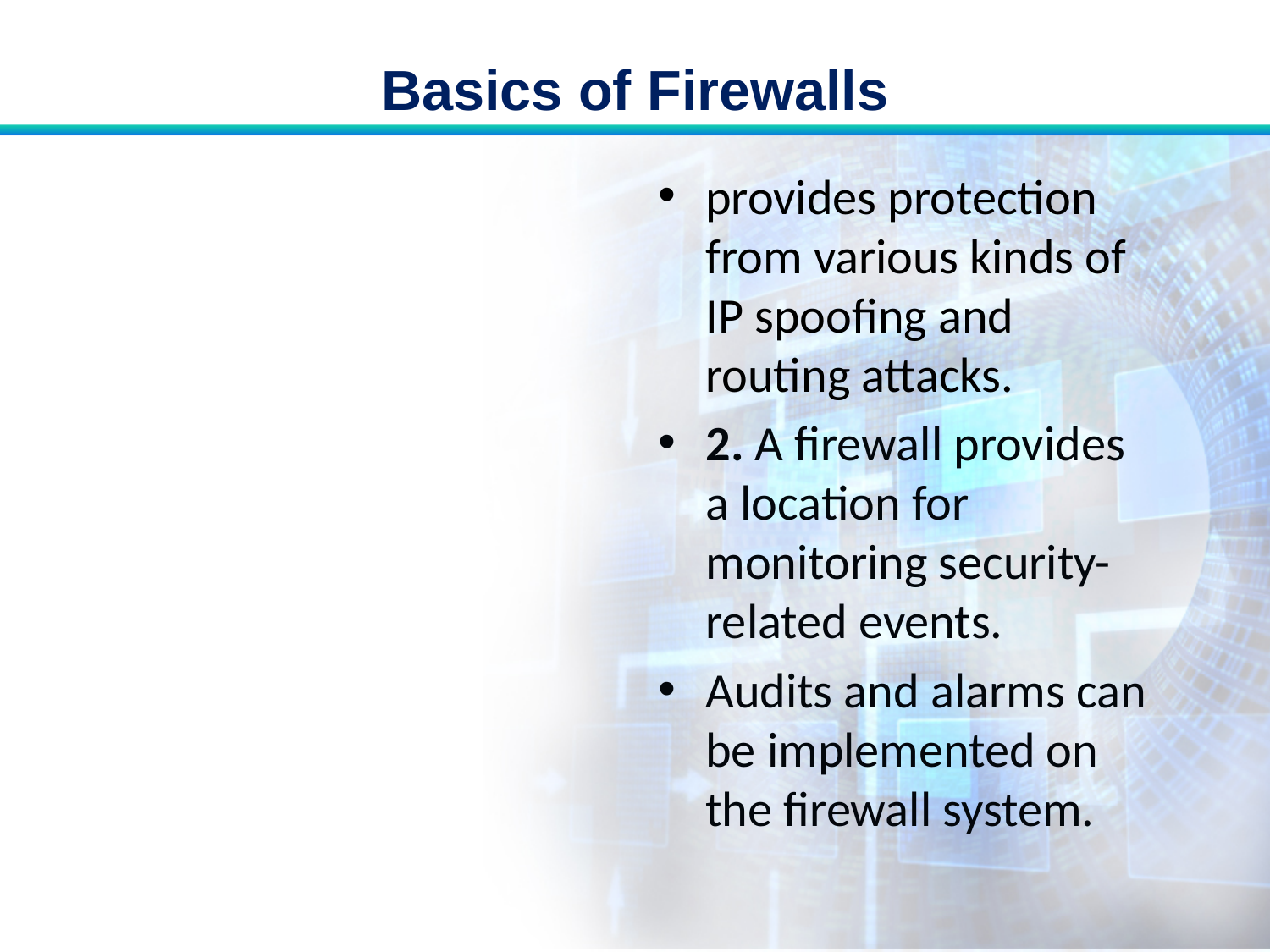

# Basics of Firewalls
provides protection from various kinds of IP spoofing and routing attacks.
2. A firewall provides a location for monitoring security-related events.
Audits and alarms can be implemented on the firewall system.